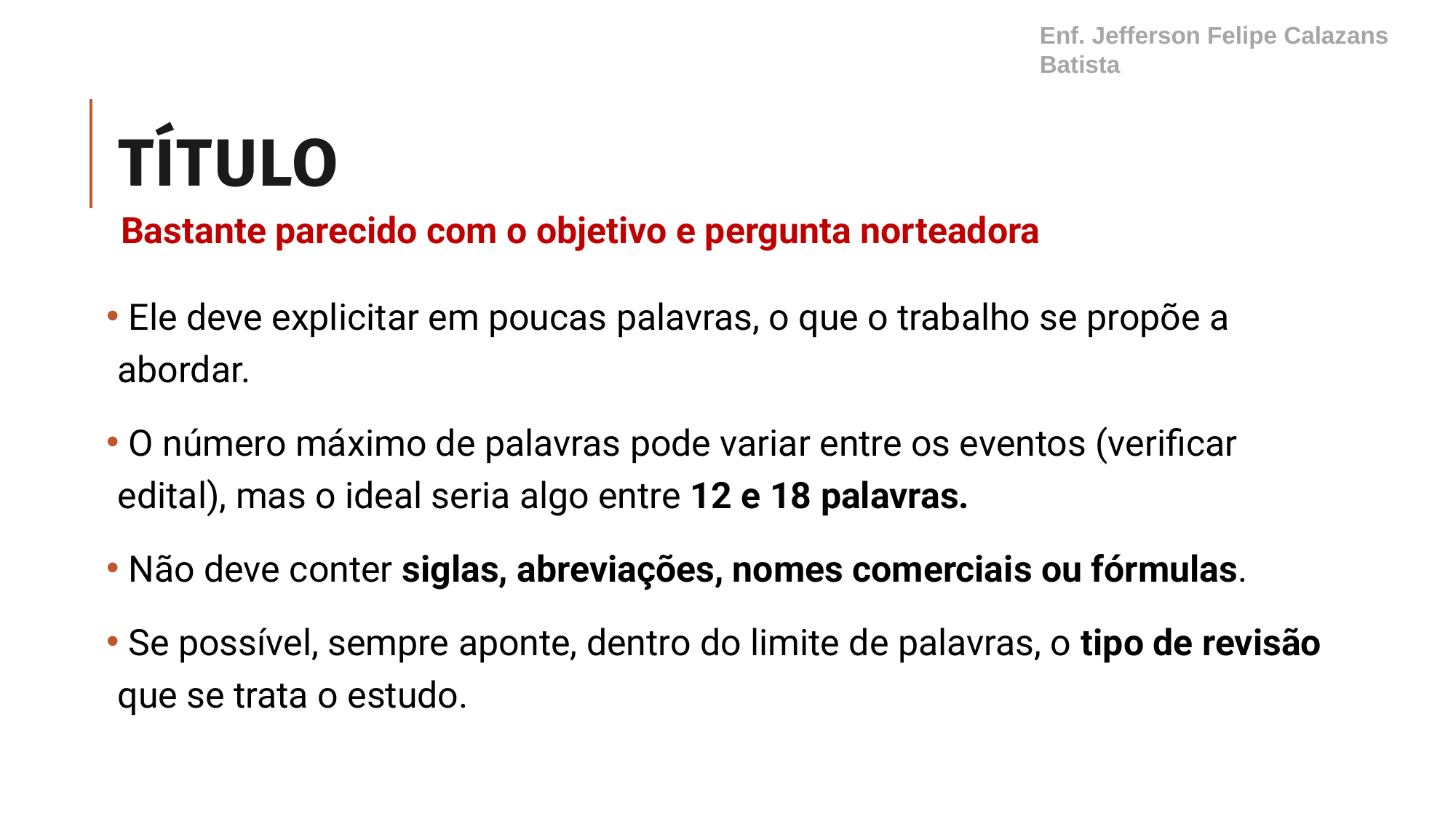

Enf. Jefferson Felipe Calazans Batista
# Título
Bastante parecido com o objetivo e pergunta norteadora
 Ele deve explicitar em poucas palavras, o que o trabalho se propõe a abordar.
 O número máximo de palavras pode variar entre os eventos (verificar edital), mas o ideal seria algo entre 12 e 18 palavras.
 Não deve conter siglas, abreviações, nomes comerciais ou fórmulas.
 Se possível, sempre aponte, dentro do limite de palavras, o tipo de revisão que se trata o estudo.